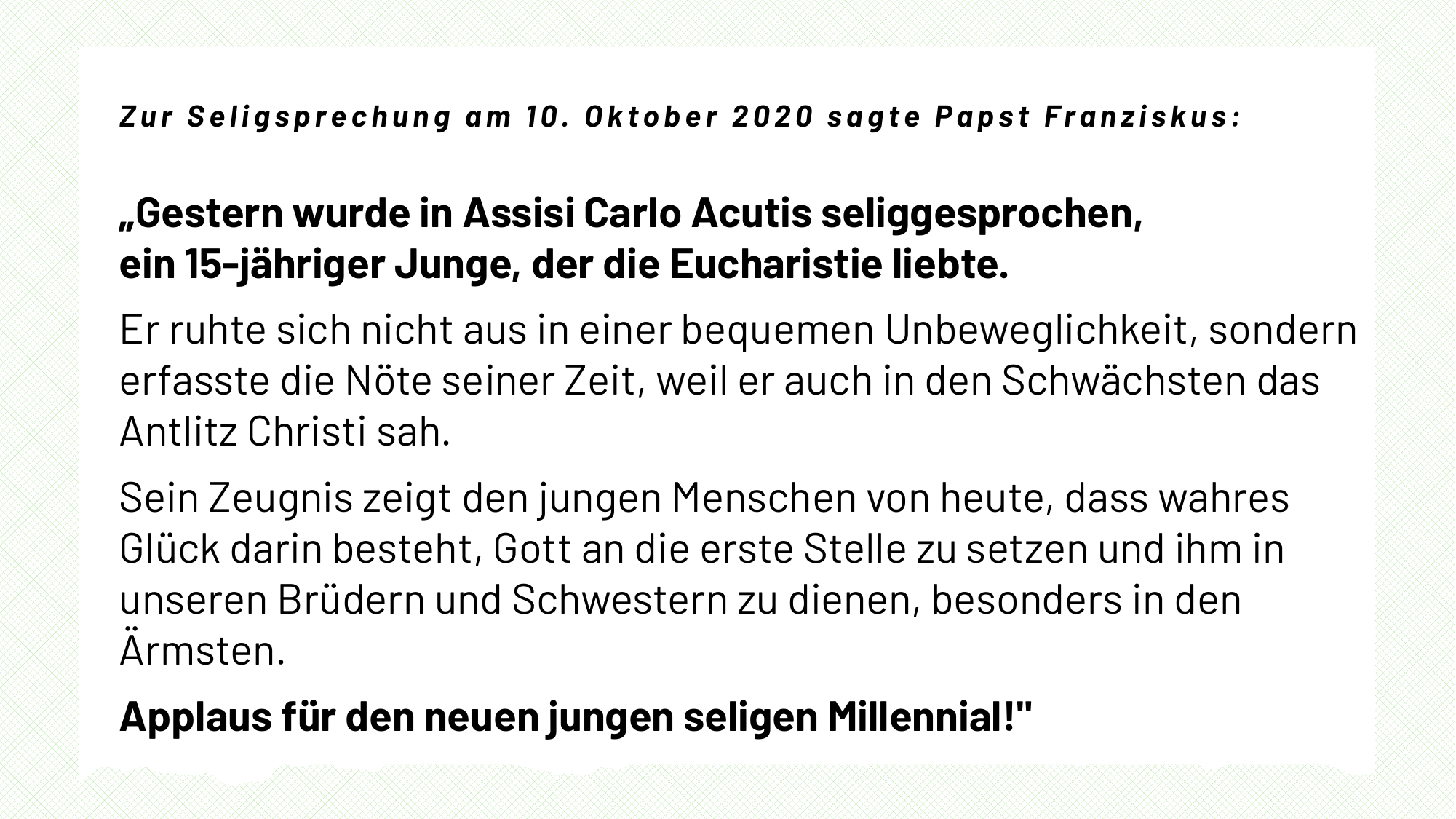

Zur Seligsprechung am 10. Oktober 2020 sagte Papst Franziskus:
„Gestern wurde in Assisi Carlo Acutis seliggesprochen,
ein 15-jähriger Junge, der die Eucharistie liebte.
Er ruhte sich nicht aus in einer bequemen Unbeweglichkeit, sondern erfasste die Nöte seiner Zeit, weil er auch in den Schwächsten das Antlitz Christi sah.
Sein Zeugnis zeigt den jungen Menschen von heute, dass wahres Glück darin besteht, Gott an die erste Stelle zu setzen und ihm in unseren Brüdern und Schwestern zu dienen, besonders in den Ärmsten.
Applaus für den neuen jungen seligen Millennial!"